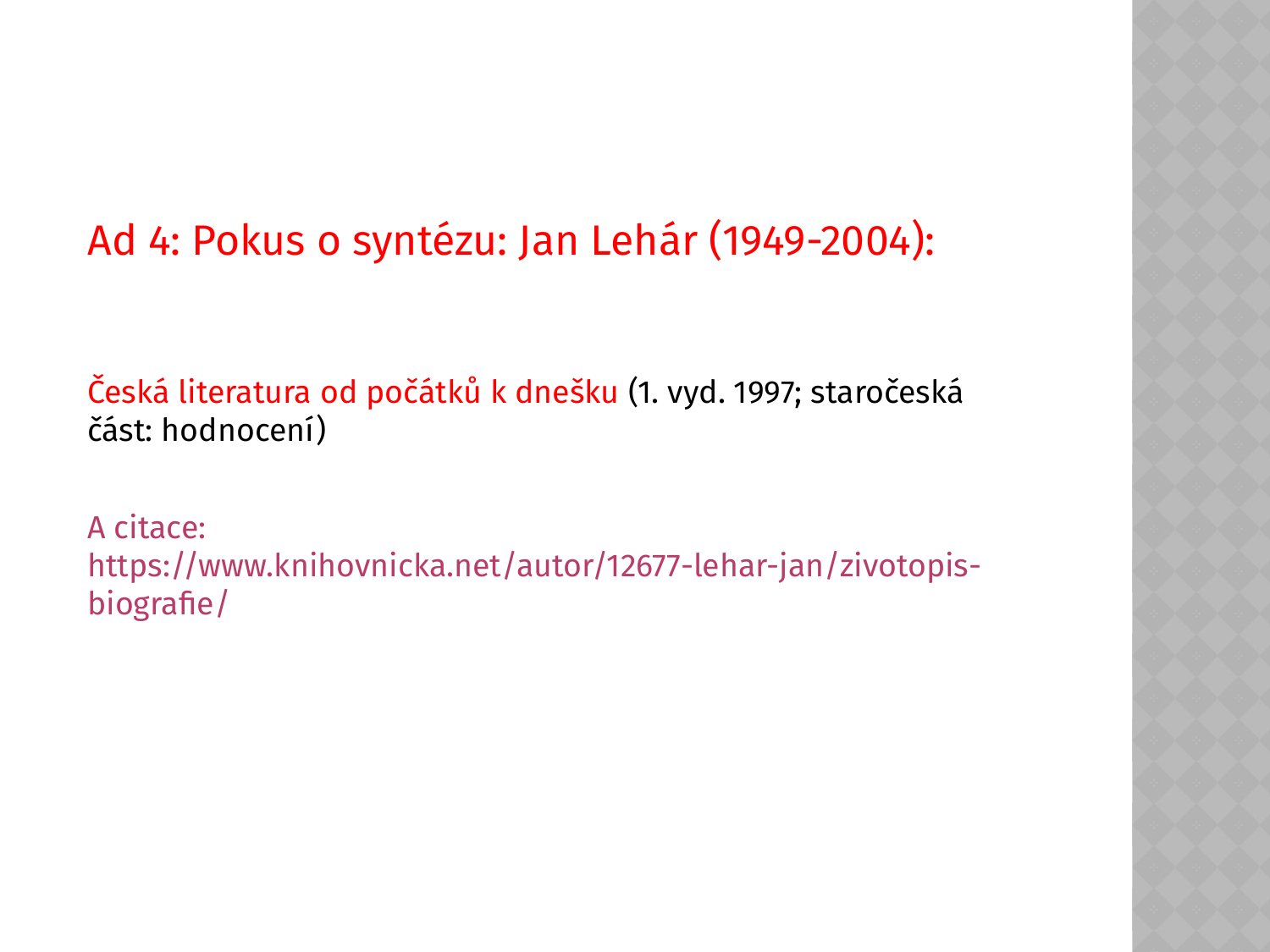

#
Ad 4: Pokus o syntézu: Jan Lehár (1949-2004):

Česká literatura od počátků k dnešku (1. vyd. 1997; staročeská část: hodnocení)

A citace: https://www.knihovnicka.net/autor/12677-lehar-jan/zivotopis-biografie/